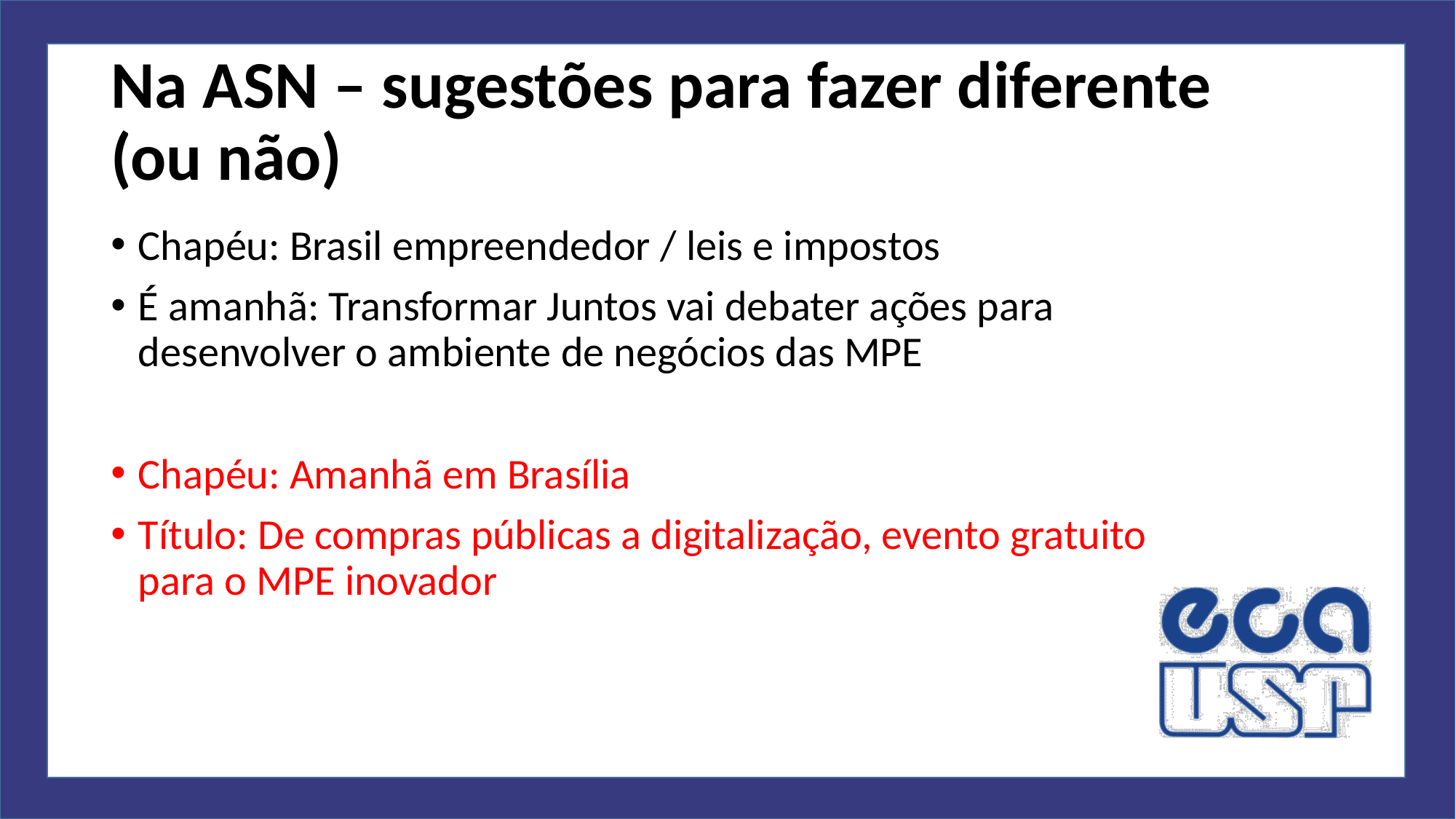

# Na ASN – sugestões para fazer diferente (ou não)
Chapéu: Brasil empreendedor / leis e impostos
É amanhã: Transformar Juntos vai debater ações para desenvolver o ambiente de negócios das MPE

Chapéu: Amanhã em Brasília
Título: De compras públicas a digitalização, evento gratuito para o MPE inovador